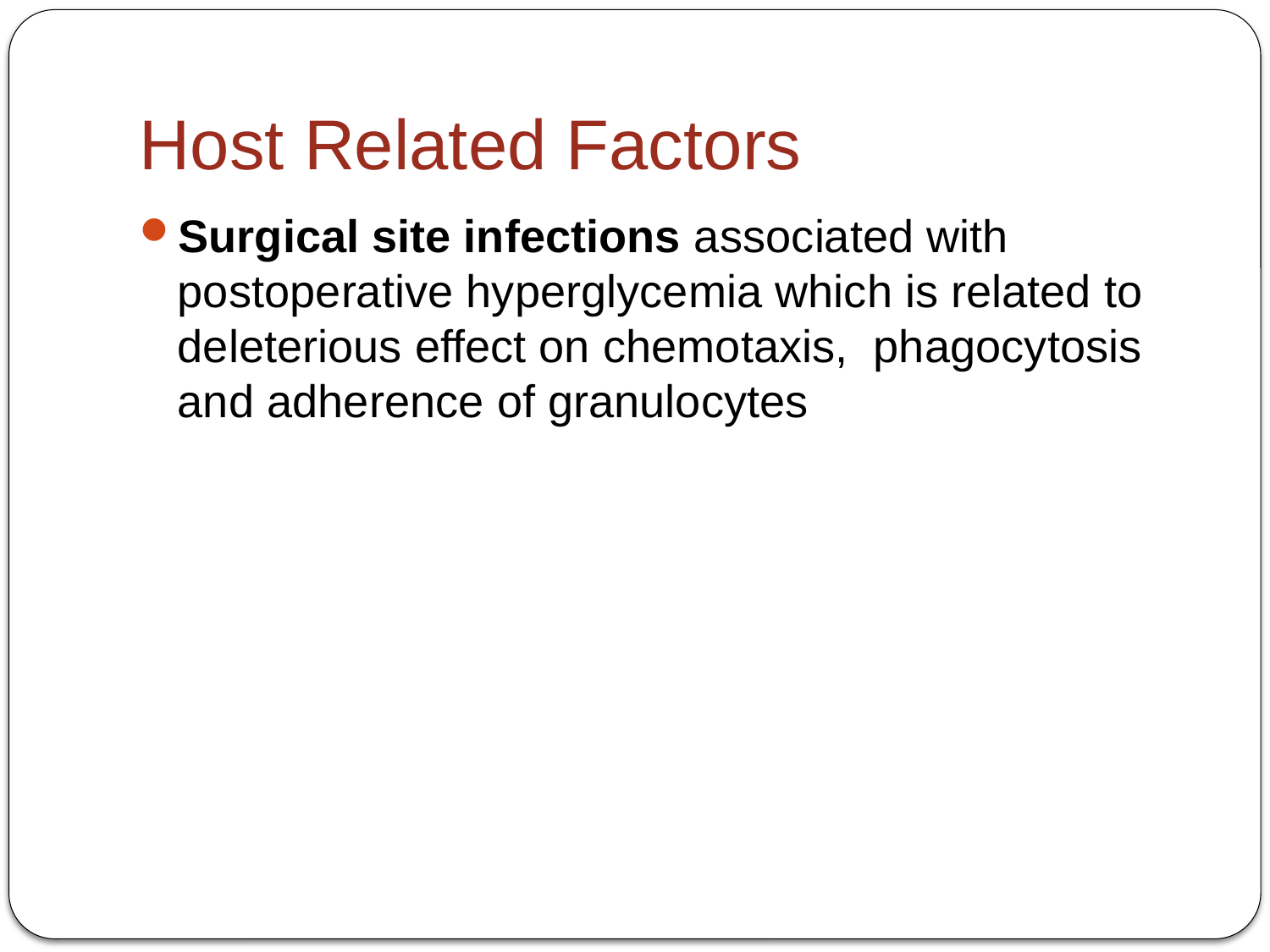

# Host Related Factors
Surgical site infections associated with postoperative hyperglycemia which is related to deleterious effect on chemotaxis,  phagocytosis and adherence of granulocytes